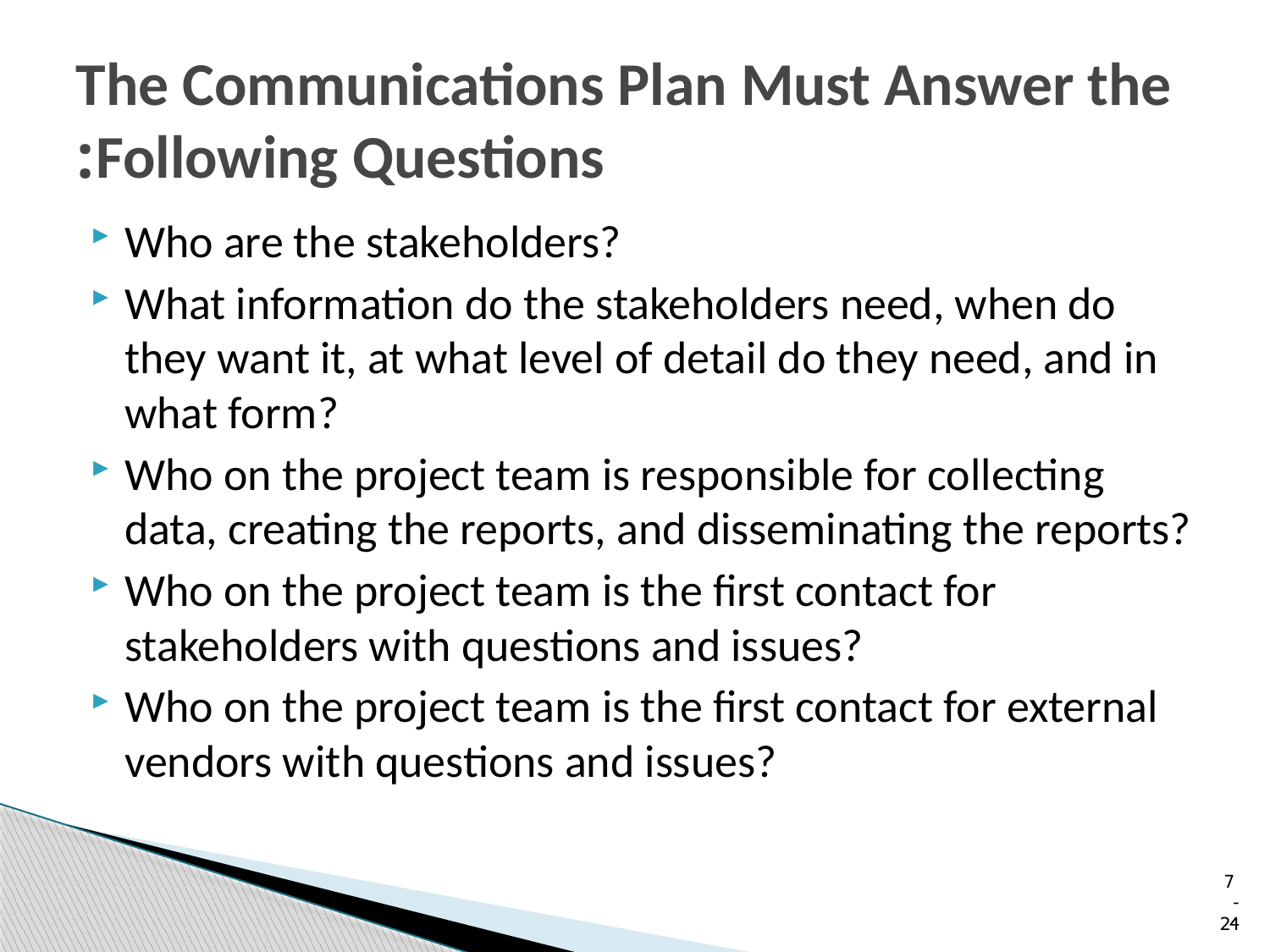

# The Communications Plan Must Answer the Following Questions:
Who are the stakeholders?
What information do the stakeholders need, when do they want it, at what level of detail do they need, and in what form?
Who on the project team is responsible for collecting data, creating the reports, and disseminating the reports?
Who on the project team is the first contact for stakeholders with questions and issues?
Who on the project team is the first contact for external vendors with questions and issues?
 7 - 24